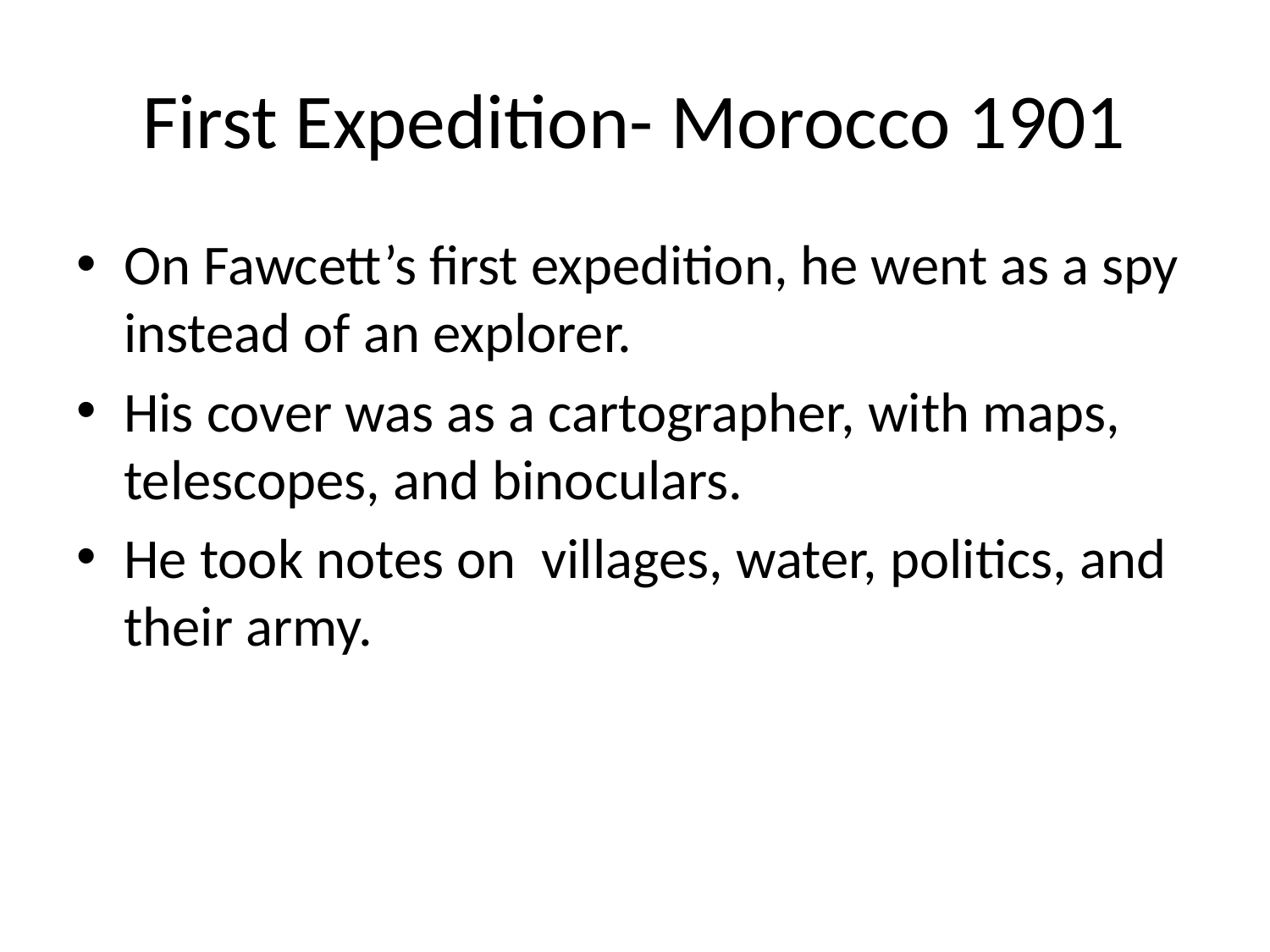

# First Expedition- Morocco 1901
On Fawcett’s first expedition, he went as a spy instead of an explorer.
His cover was as a cartographer, with maps, telescopes, and binoculars.
He took notes on  villages, water, politics, and their army.